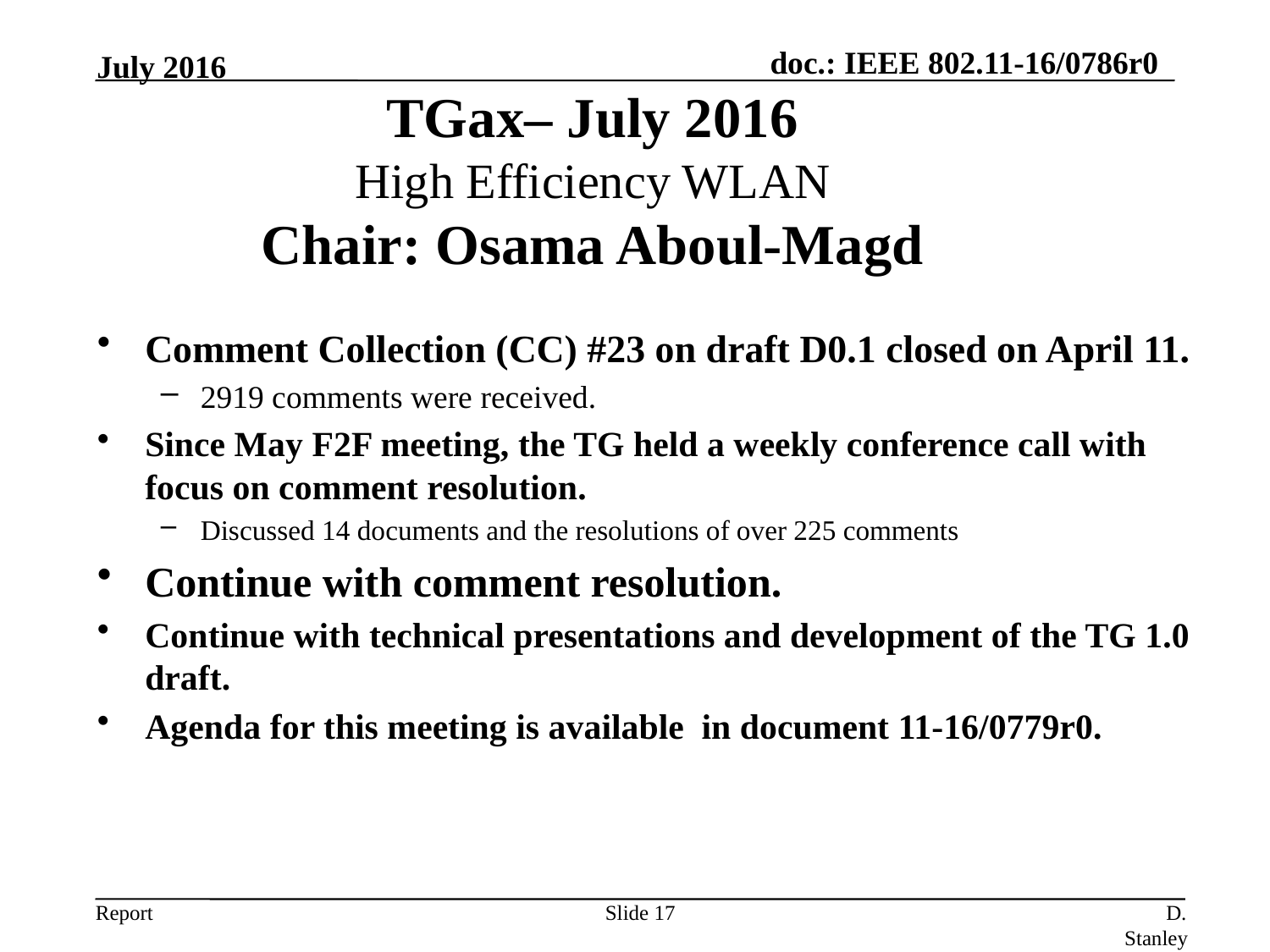

July 2016
TGax– July 2016
High Efficiency WLAN
Chair: Osama Aboul-Magd
Comment Collection (CC) #23 on draft D0.1 closed on April 11.
2919 comments were received.
Since May F2F meeting, the TG held a weekly conference call with focus on comment resolution.
Discussed 14 documents and the resolutions of over 225 comments
Continue with comment resolution.
Continue with technical presentations and development of the TG 1.0 draft.
Agenda for this meeting is available  in document 11-16/0779r0.
Slide 17
D. Stanley, HP Enterprise